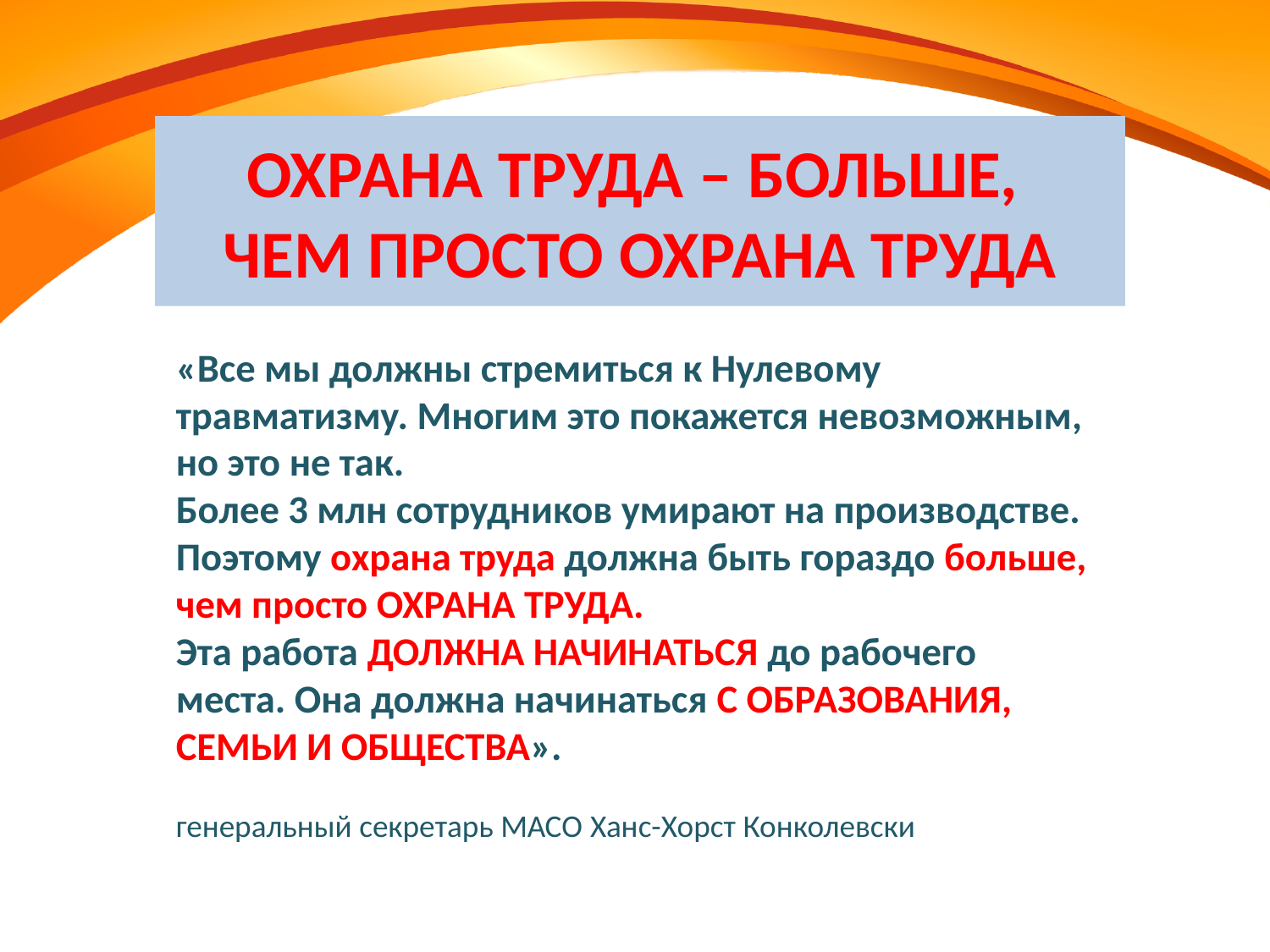

# ОХРАНА ТРУДА – БОЛЬШЕ, ЧЕМ ПРОСТО ОХРАНА ТРУДА
«Все мы должны стремиться к Нулевому травматизму. Многим это покажется невозможным, но это не так.
Более 3 млн сотрудников умирают на производстве.
Поэтому охрана труда должна быть гораздо больше, чем просто охрана труда.
Эта работа должна начинаться до рабочего места. Она должна начинаться с образования, семьи и общества».

генеральный секретарь МАСО Ханс-Хорст Конколевски